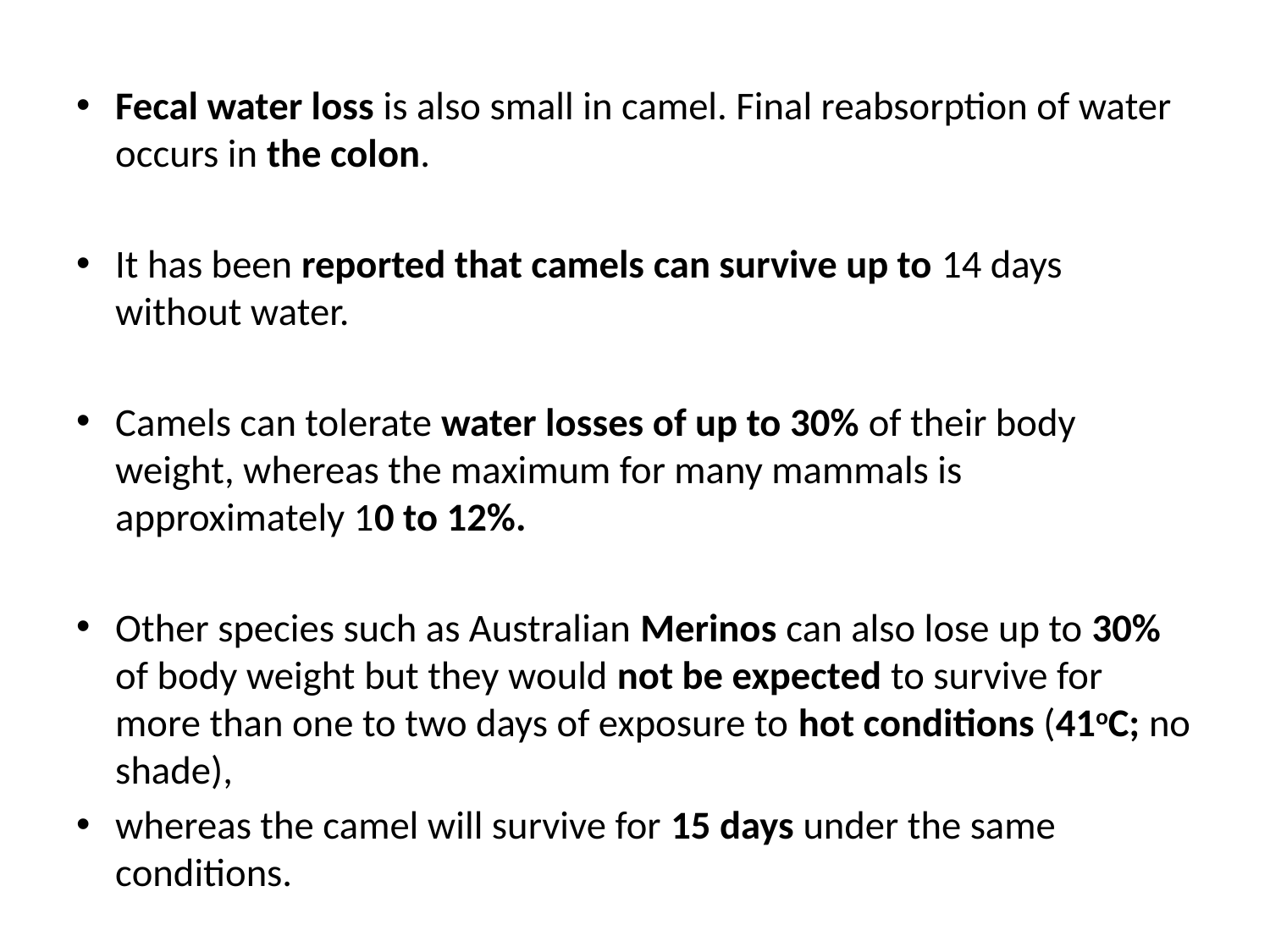

Fecal water loss is also small in camel. Final reabsorption of water occurs in the colon.

It has been reported that camels can survive up to 14 days without water.

Camels can tolerate water losses of up to 30% of their body weight, whereas the maximum for many mammals is approximately 10 to 12%.

Other species such as Australian Merinos can also lose up to 30% of body weight but they would not be expected to survive for more than one to two days of exposure to hot conditions (41oC; no shade),
whereas the camel will survive for 15 days under the same conditions.